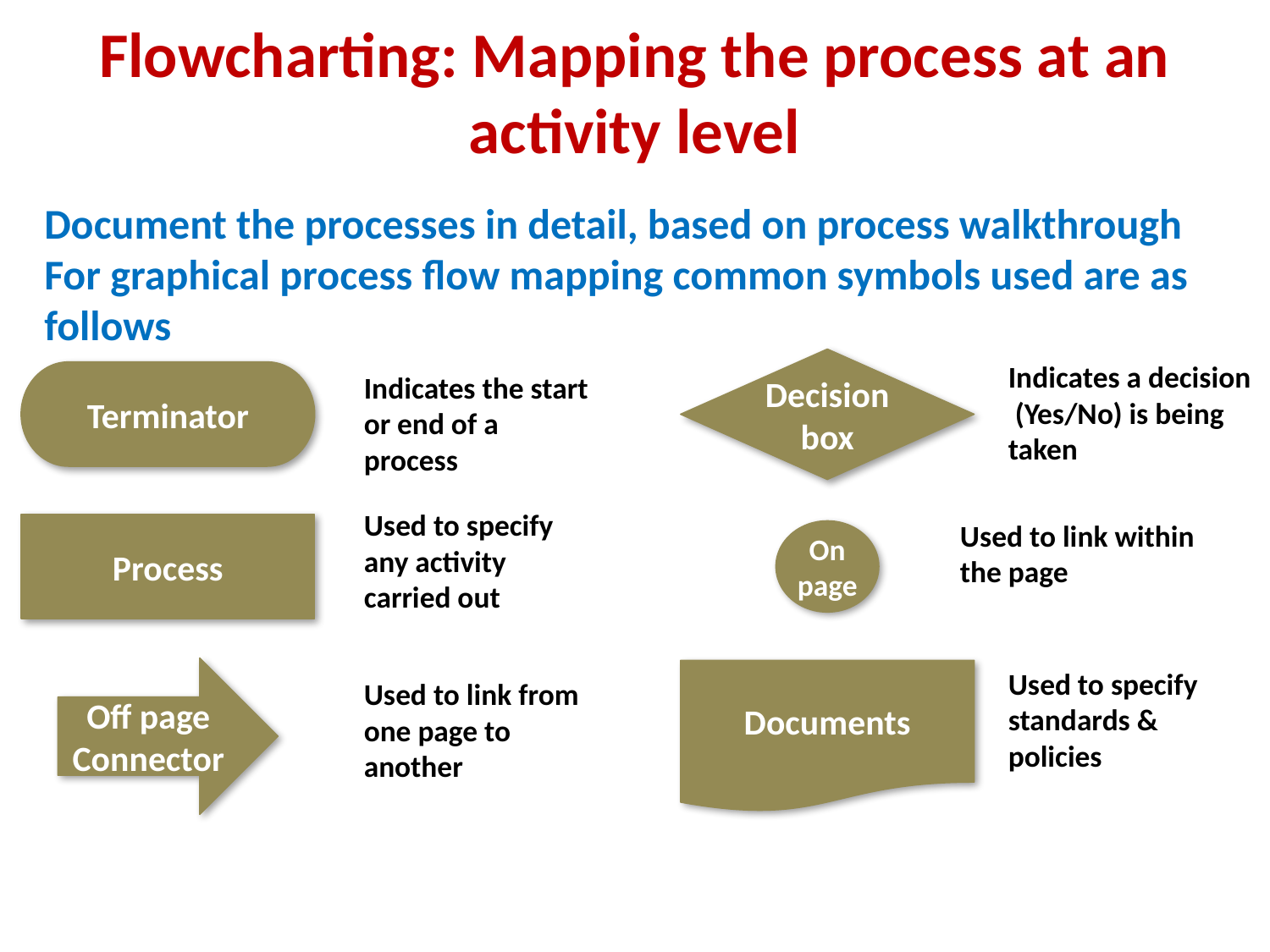

# Flowcharting: Mapping the process at an activity level
Document the processes in detail, based on process walkthrough
For graphical process flow mapping common symbols used are as follows
Decision box
Indicates a decision  (Yes/No) is being taken
Indicates the start or end of a process
Terminator
Used to specify any activity carried out
Used to link within the page
Process
On page
Used to specify standards & policies
Off page Connector
Documents
Used to link from one page to another